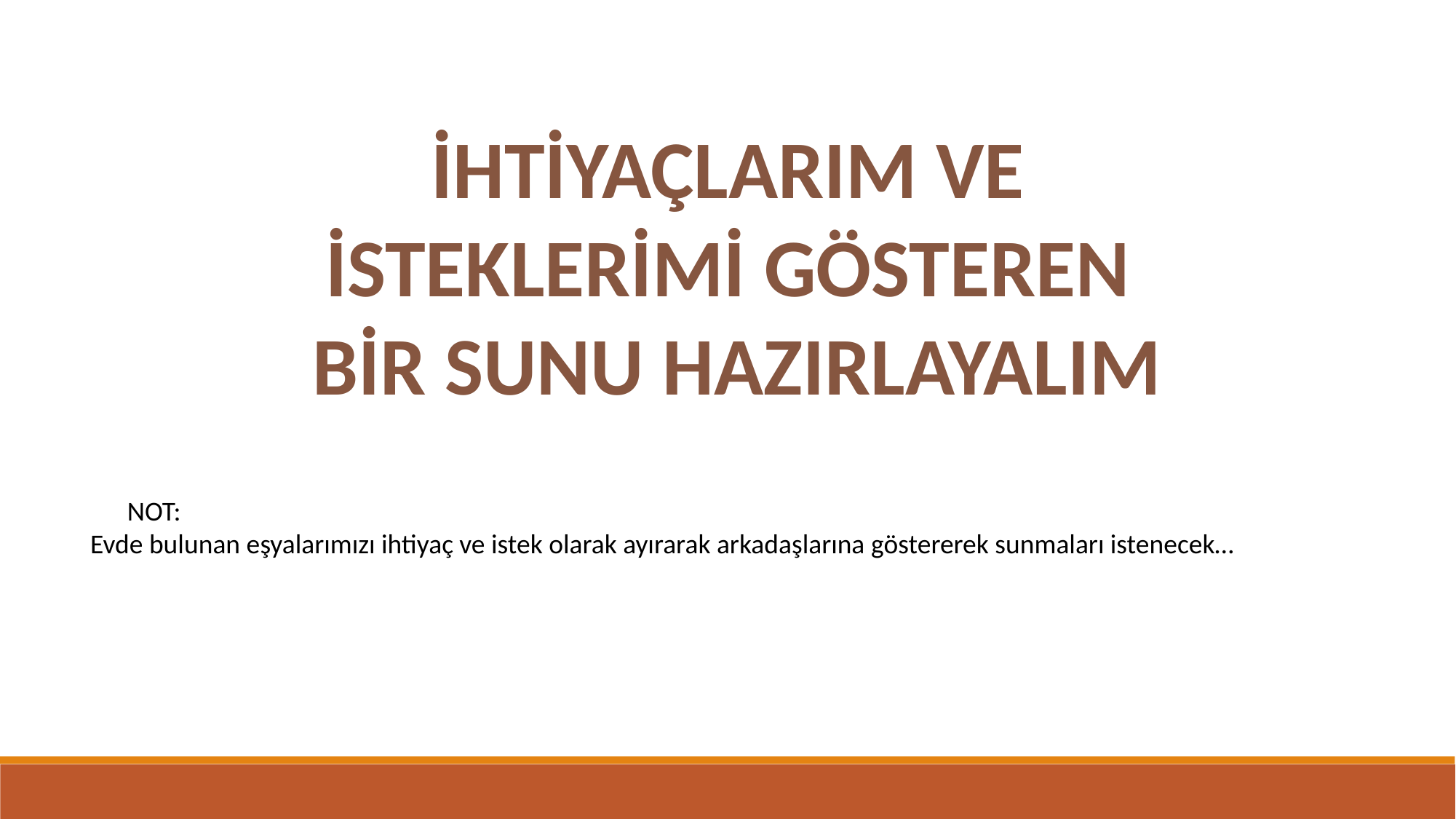

İHTİYAÇLARIM VE İSTEKLERİMİ GÖSTEREN
 BİR SUNU HAZIRLAYALIM
      NOT:
Evde bulunan eşyalarımızı ihtiyaç ve istek olarak ayırarak arkadaşlarına göstererek sunmaları istenecek…